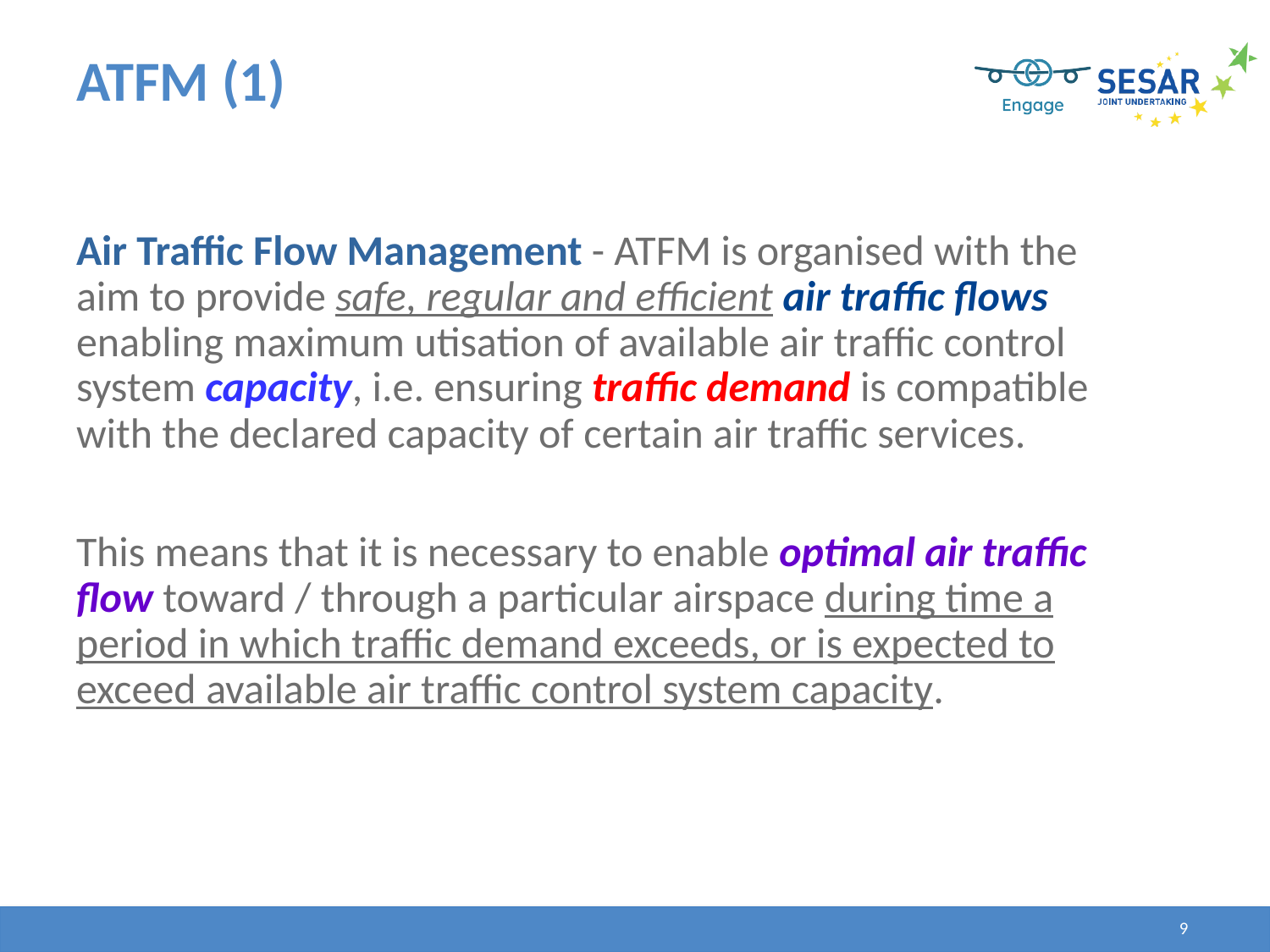

# ATFM (1)
Air Traffic Flow Management - ATFM is organised with the aim to provide safe, regular and efficient air traffic flows enabling maximum utisation of available air traffic control system capacity, i.e. ensuring traffic demand is compatible with the declared capacity of certain air traffic services.

This means that it is necessary to enable optimal air traffic flow toward / through a particular airspace during time a period in which traffic demand exceeds, or is expected to exceed available air traffic control system capacity.
9